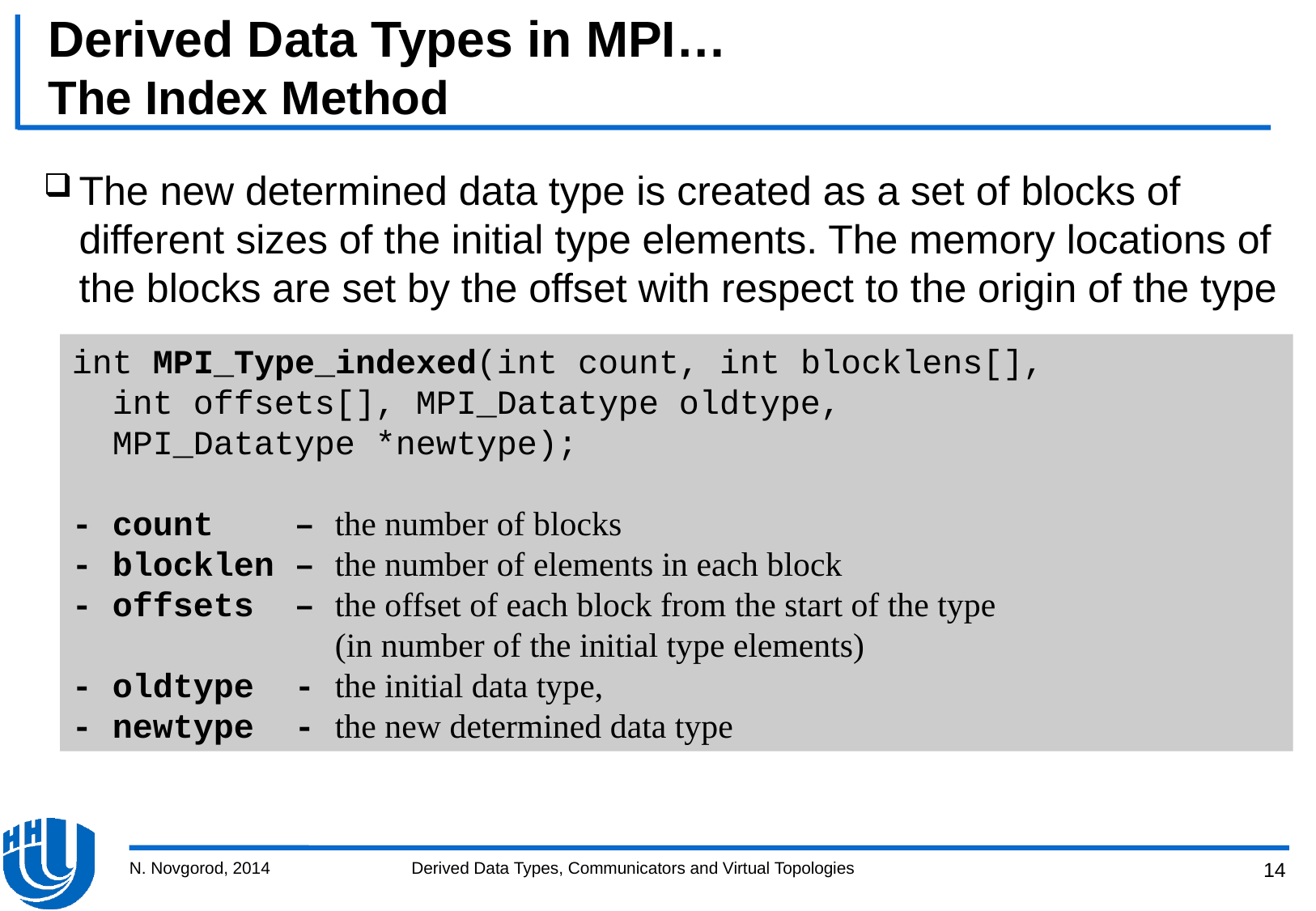

# Derived Data Types in MPI… The Index Method
The new determined data type is created as a set of blocks of different sizes of the initial type elements. The memory locations of the blocks are set by the offset with respect to the origin of the type
int MPI_Type_indexed(int count, int blocklens[],
  int offsets[], MPI_Datatype oldtype,
  MPI_Datatype *newtype);

- count    – the number of blocks
- blocklen – the number of elements in each block
- offsets  – the offset of each block from the start of the type
             (in number of the initial type elements)
- oldtype  - the initial data type,
- newtype  - the new determined data type
N. Novgorod, 2014
Derived Data Types, Communicators and Virtual Topologies
14